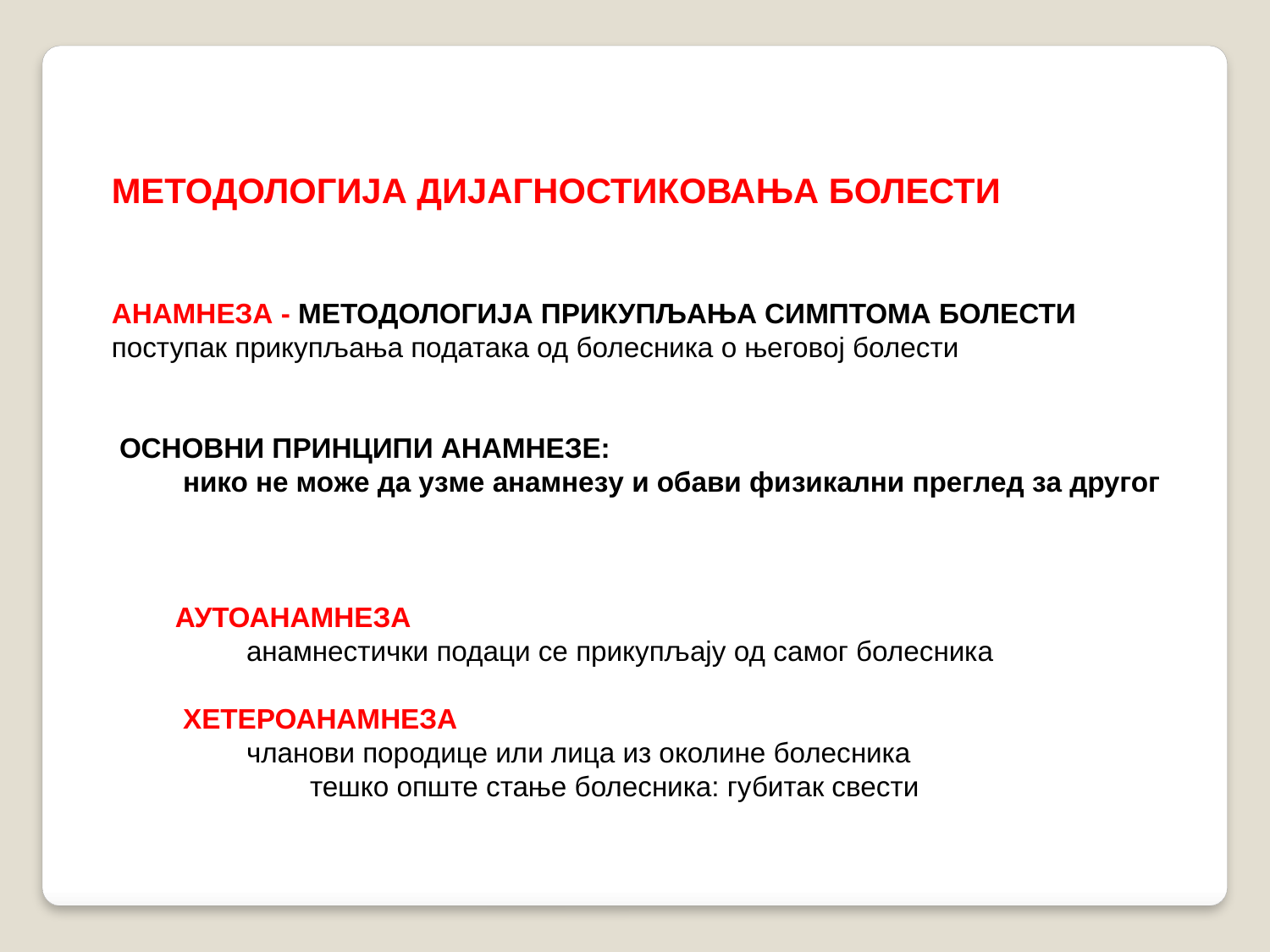

МЕТОДОЛОГИЈА ДИЈАГНОСТИКОВАЊА БОЛЕСТИ

АНАМНЕЗА - МЕТОДОЛОГИЈА ПРИКУПЉАЊА СИМПТОМА БОЛЕСТИ
поступак прикупљања података од болесника о његовој болести

 ОСНОВНИ ПРИНЦИПИ АНАМНЕЗЕ:
 нико не може да узме анамнезу и обави физикални преглед за другог

АУТОАНАМНЕЗА
 анамнестички подаци се прикупљају од самог болесника

 ХЕТЕРОАНАМНЕЗА
 чланови породице или лица из околине болесника
 тешко опште стање болесника: губитак свести